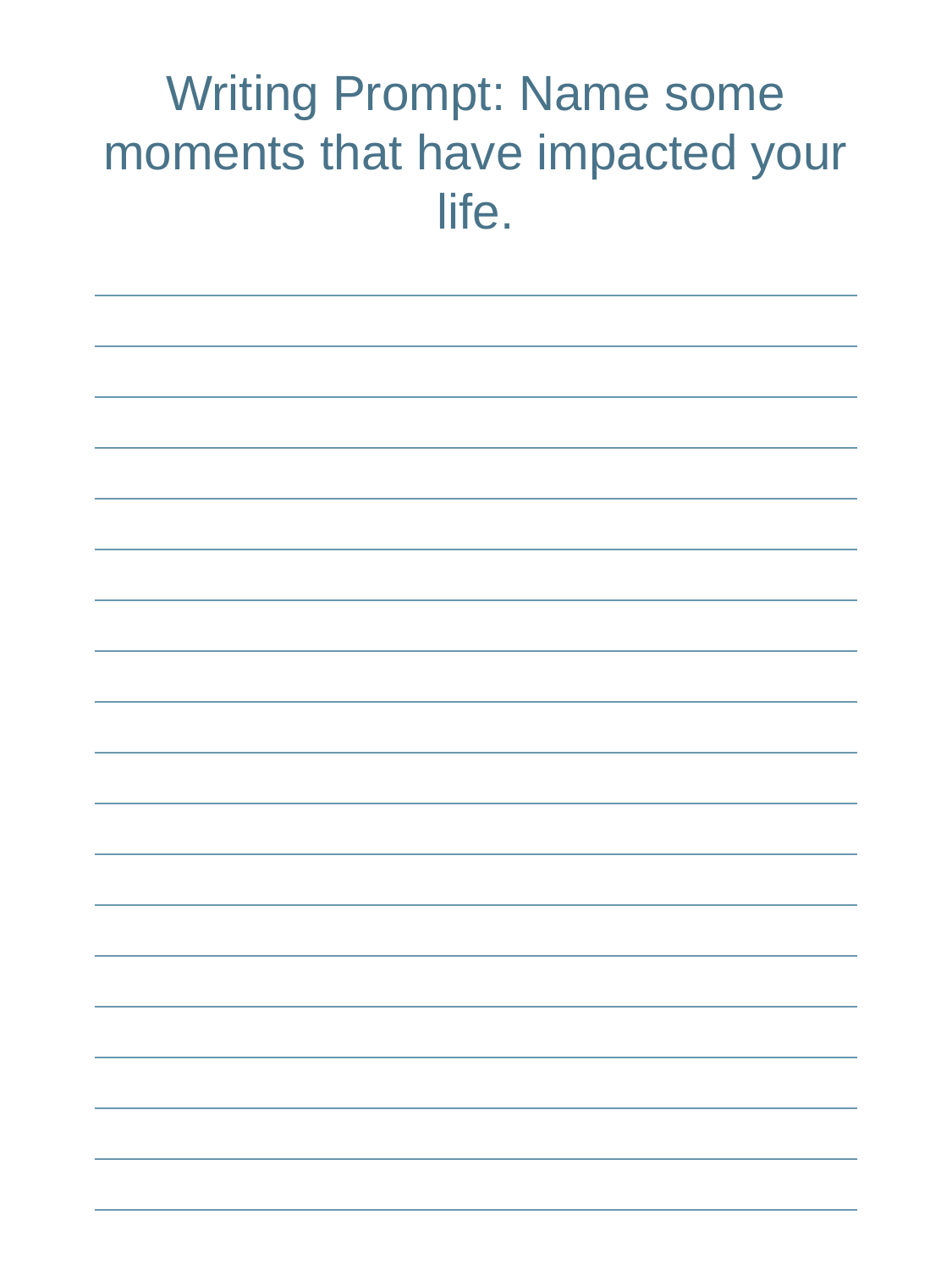

Writing Prompt: Name some moments that have impacted your life.
|  |
| --- |
|  |
|  |
|  |
|  |
|  |
|  |
|  |
|  |
|  |
|  |
|  |
|  |
|  |
|  |
|  |
|  |
|  |